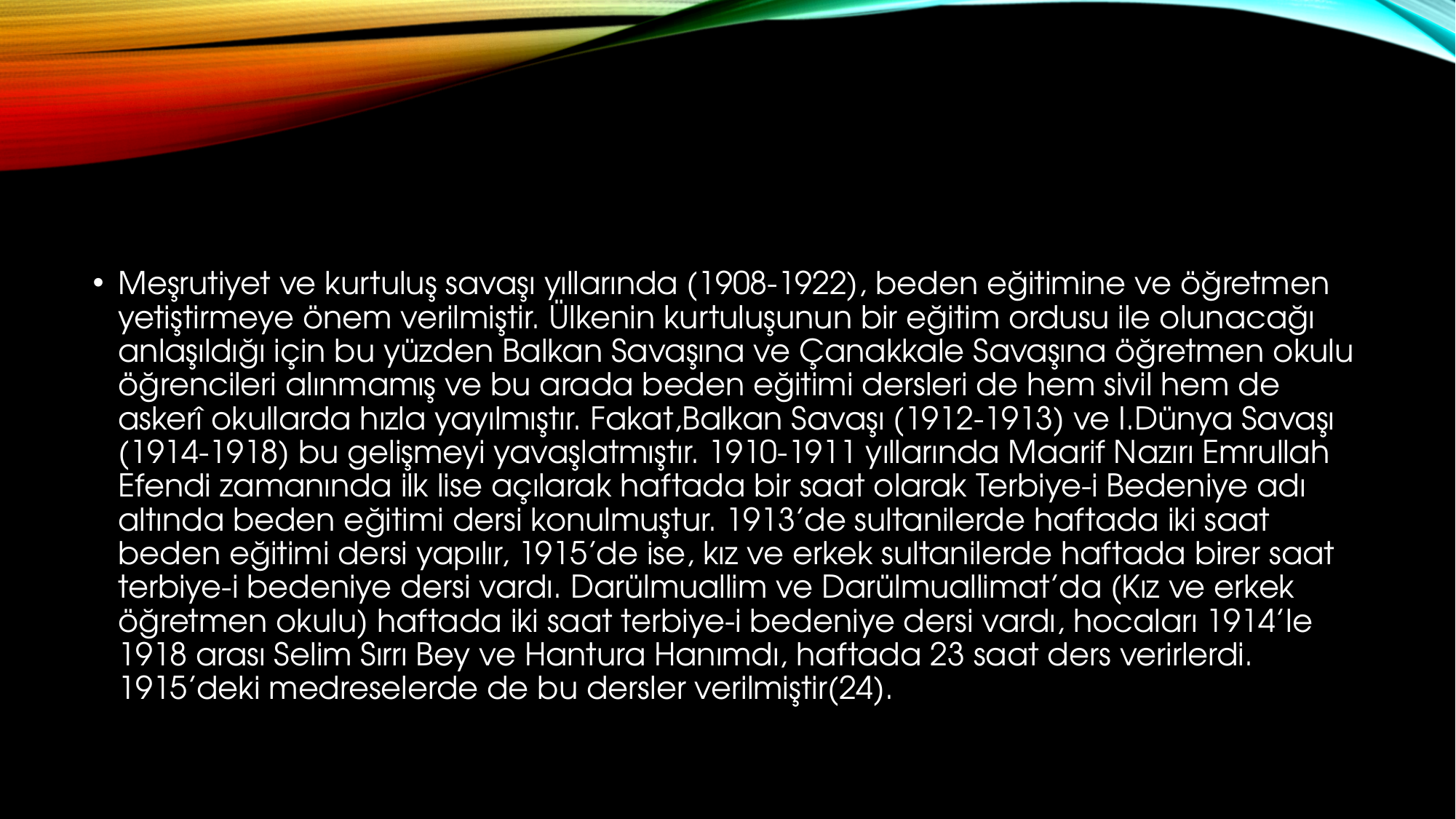

#
Meşrutiyet ve kurtuluş savaşı yıllarında (1908-1922), beden eğitimine ve öğretmen yetiştirmeye önem verilmiştir. Ülkenin kurtuluşunun bir eğitim ordusu ile olunacağı anlaşıldığı için bu yüzden Balkan Savaşına ve Çanakkale Savaşına öğretmen okulu öğrencileri alınmamış ve bu arada beden eğitimi dersleri de hem sivil hem de askerî okullarda hızla yayılmıştır. Fakat,Balkan Savaşı (1912-1913) ve I.Dünya Savaşı (1914-1918) bu gelişmeyi yavaşlatmıştır. 1910-1911 yıllarında Maarif Nazırı Emrullah Efendi zamanında ilk lise açılarak haftada bir saat olarak Terbiye-i Bedeniye adı altında beden eğitimi dersi konulmuştur. 1913’de sultanilerde haftada iki saat beden eğitimi dersi yapılır, 1915’de ise, kız ve erkek sultanilerde haftada birer saat terbiye-i bedeniye dersi vardı. Darülmuallim ve Darülmuallimat’da (Kız ve erkek öğretmen okulu) haftada iki saat terbiye-i bedeniye dersi vardı, hocaları 1914’le 1918 arası Selim Sırrı Bey ve Hantura Hanımdı, haftada 23 saat ders verirlerdi. 1915’deki medreselerde de bu dersler verilmiştir(24).